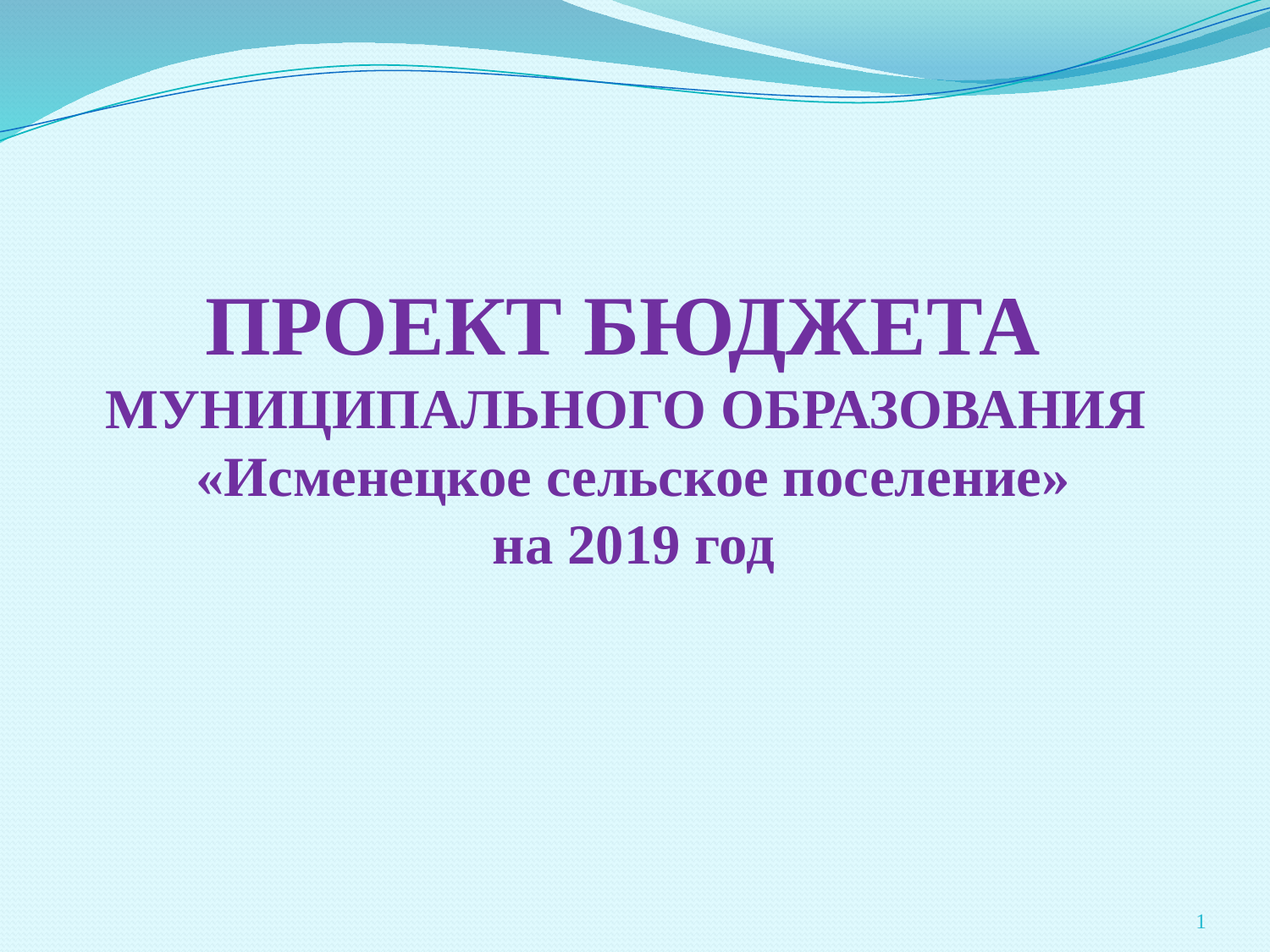

# ПРОЕКТ БЮДЖЕТА МУНИЦИПАЛЬНОГО ОБРАЗОВАНИЯ «Исменецкое сельское поселение» на 2019 год
1